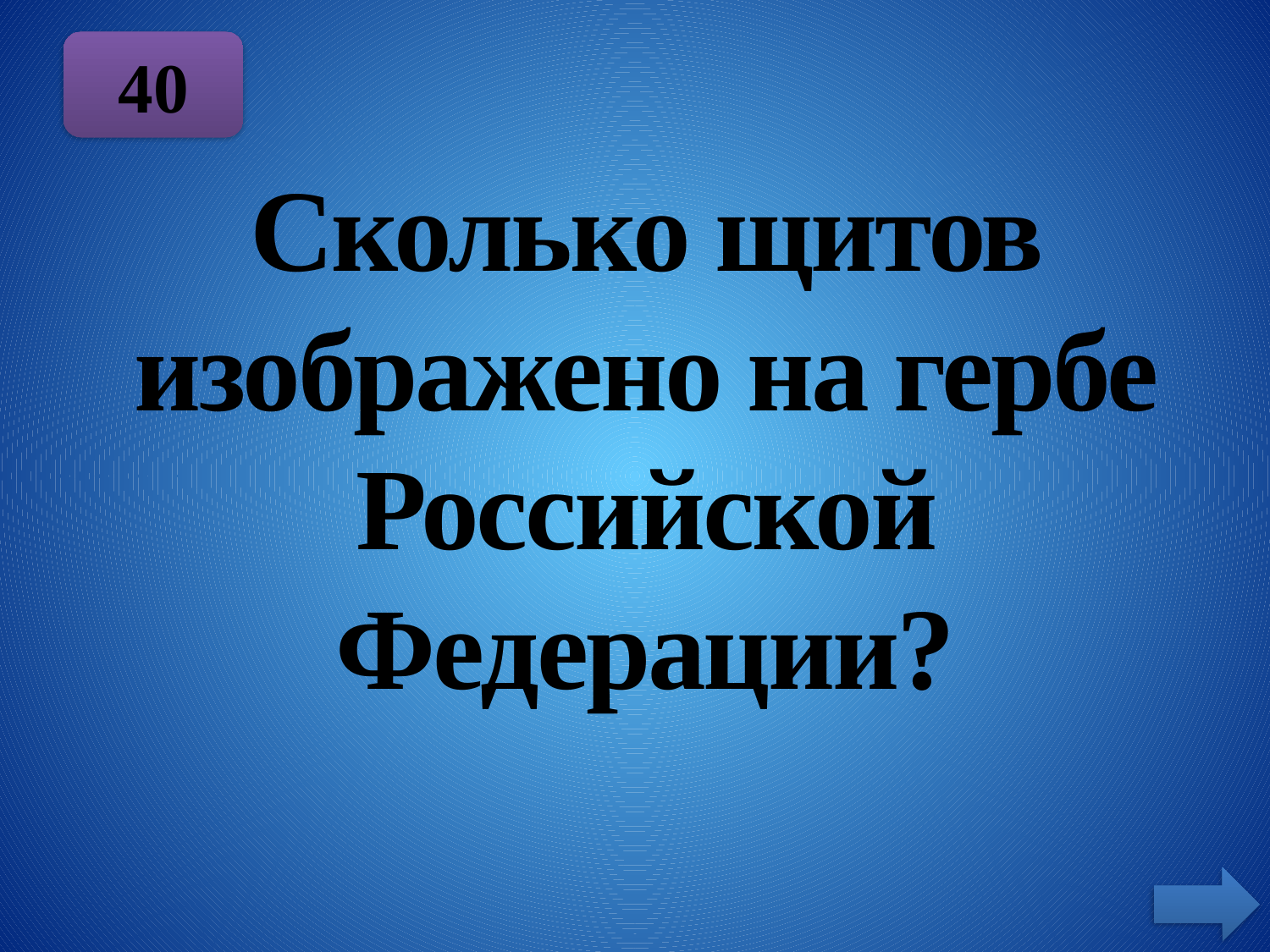

40
Сколько щитов изображено на гербе Российской Федерации?